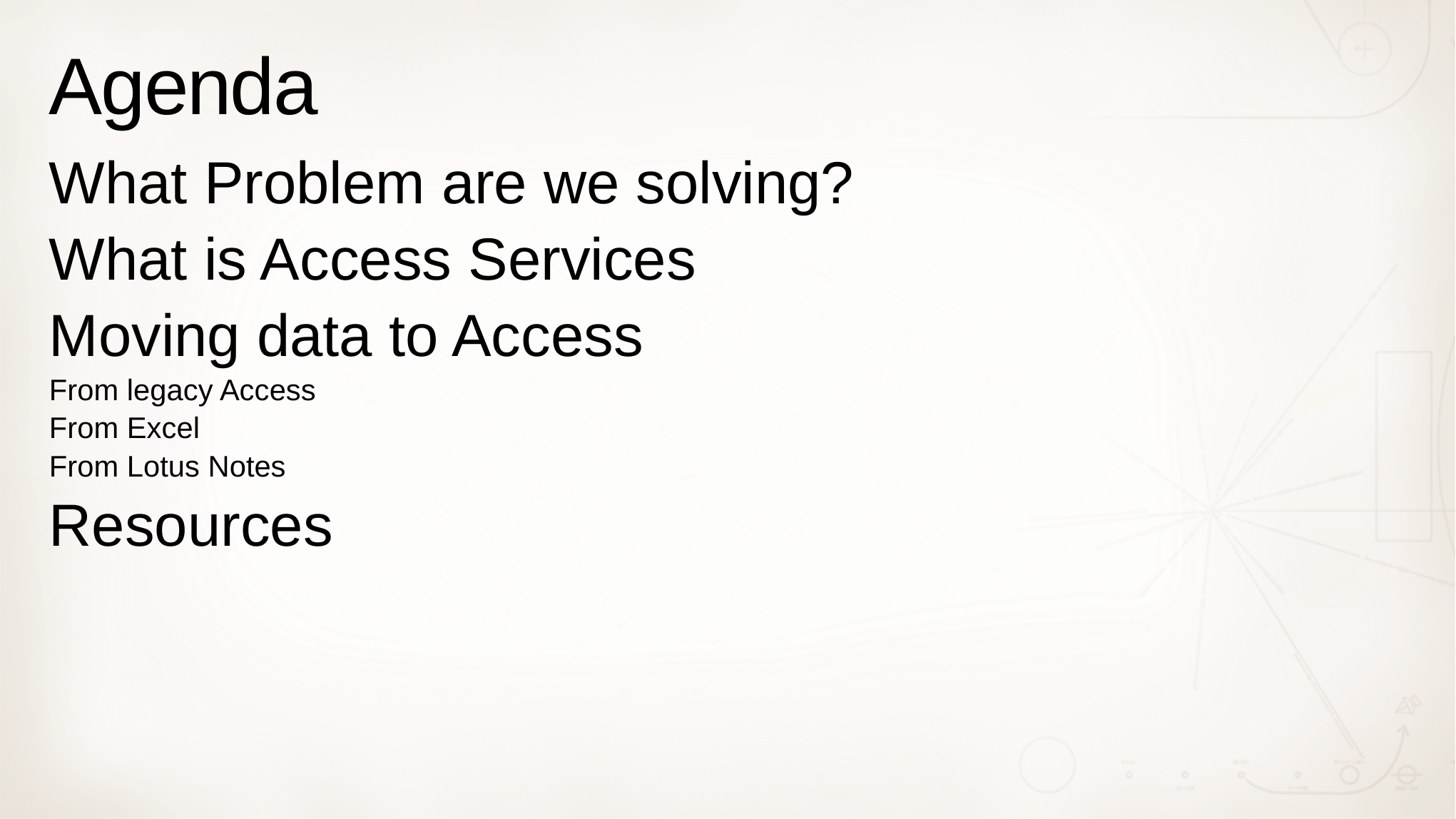

# Agenda
What Problem are we solving?
What is Access Services
Moving data to Access
From legacy Access
From Excel
From Lotus Notes
Resources